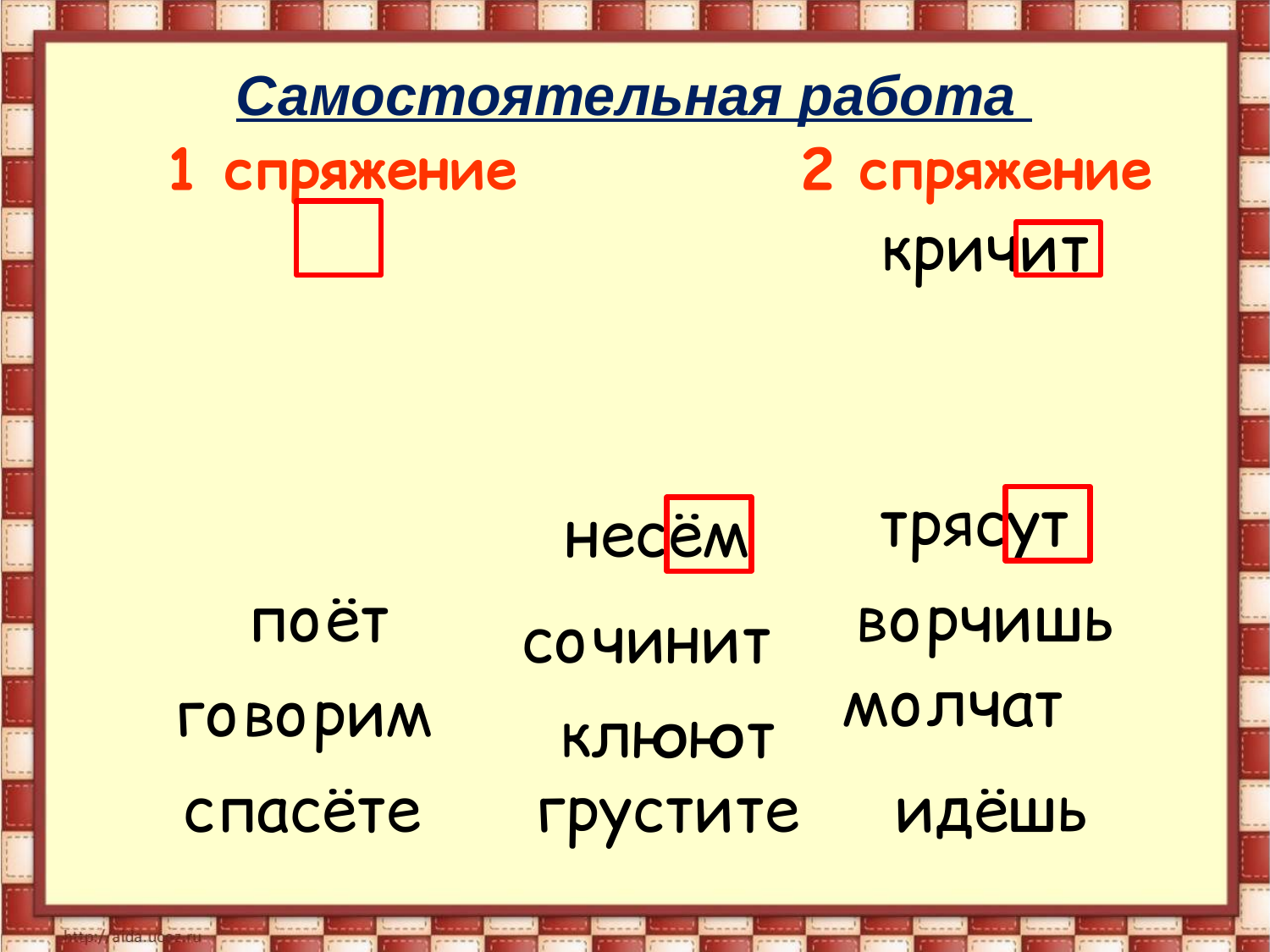

Самостоятельная работа
1 спряжение
2 спряжение

кричит

трясут
несём

поёт
ворчишь
сочинит
молчат
говорим
клюют
спасёте
грустите
идёшь